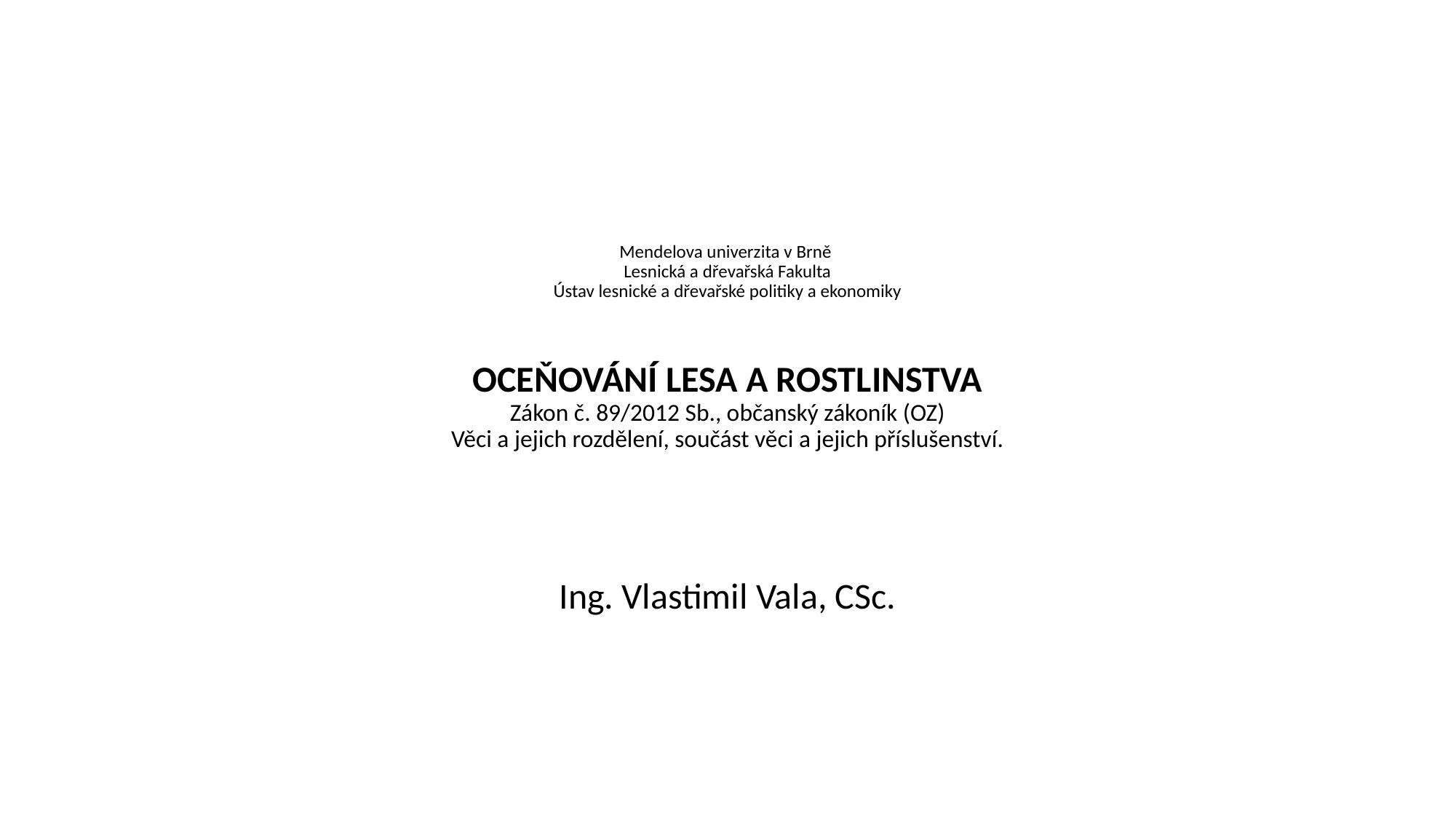

# Mendelova univerzita v Brně Lesnická a dřevařská Fakulta Ústav lesnické a dřevařské politiky a ekonomiky OCEŇOVÁNÍ LESA A ROSTLINSTVA Zákon č. 89/2012 Sb., občanský zákoník (OZ) Věci a jejich rozdělení, součást věci a jejich příslušenství.
Ing. Vlastimil Vala, CSc.